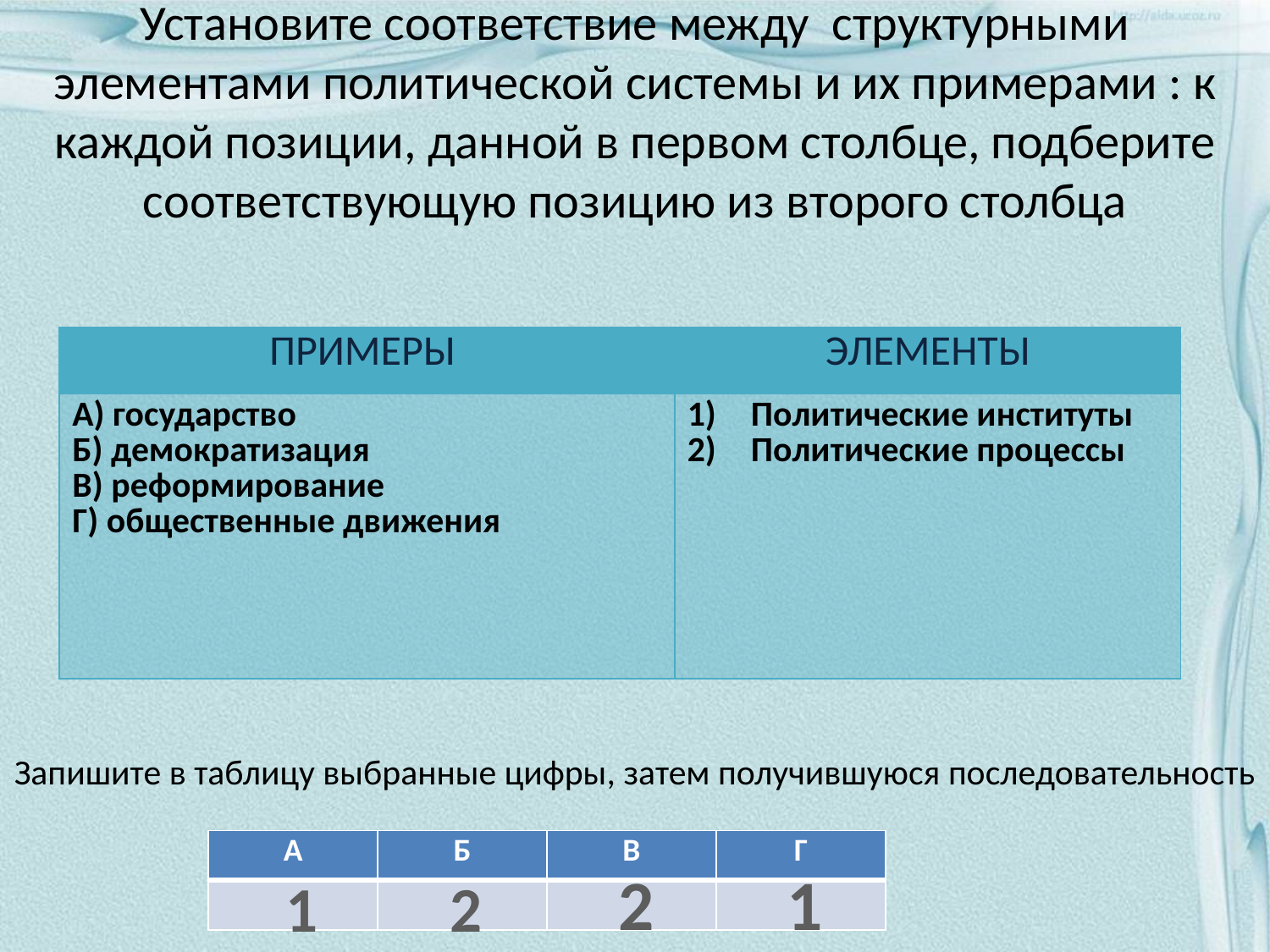

# Установите соответствие между  структурными элементами политической системы и их примерами : к каждой позиции, данной в первом столбце, подберите соответствующую позицию из второго столбца
| ПРИМЕРЫ | ЭЛЕМЕНТЫ |
| --- | --- |
| А) государство Б) демократизация В) реформирование Г) общественные движения | Политические институты Политические процессы |
Запишите в таблицу выбранные цифры, затем получившуюся последовательность

| А | Б | В | Г |
| --- | --- | --- | --- |
|  |  |  |  |
2
1
2
1
Антонина Сергеевна Матвиенко